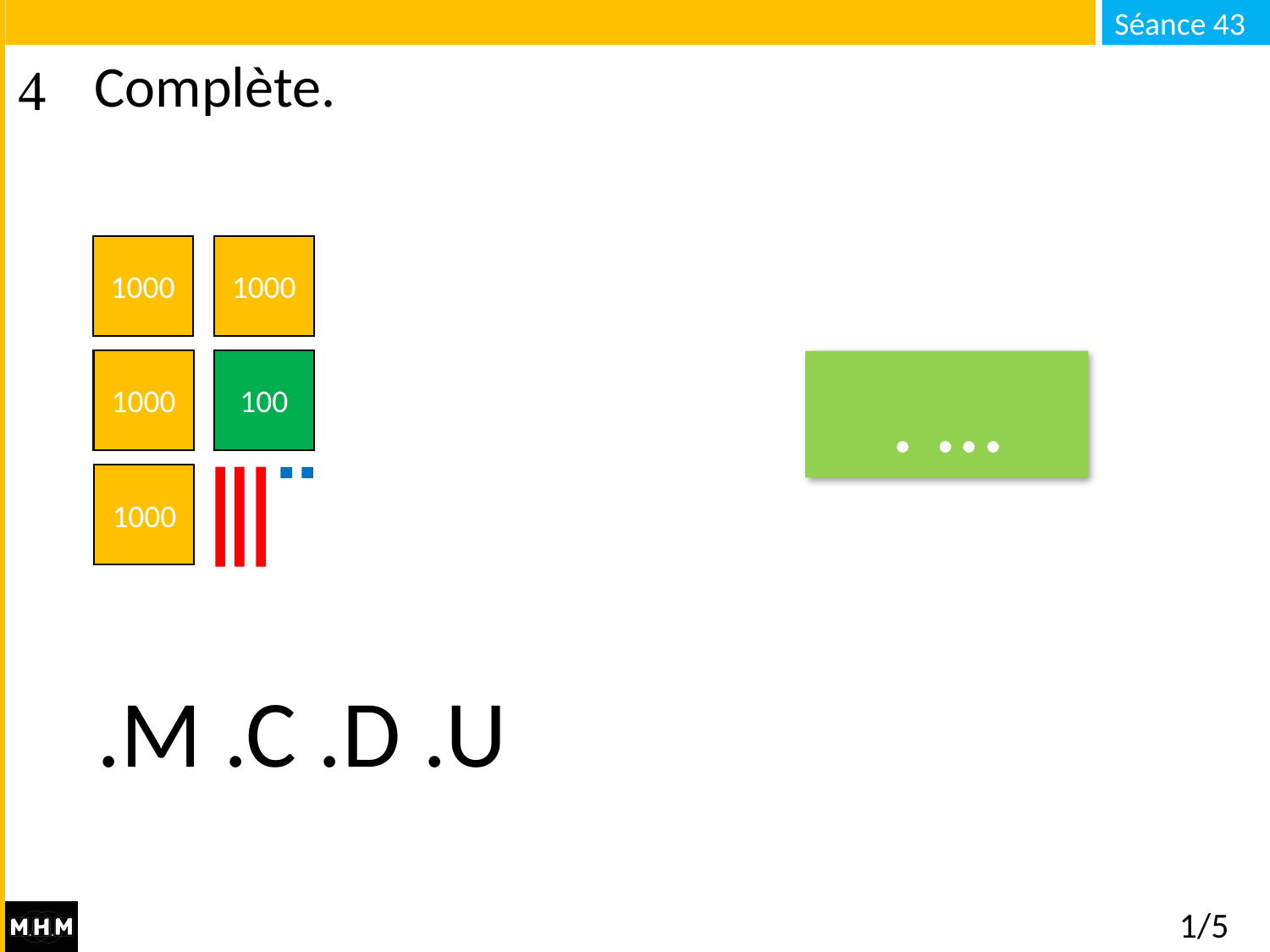

# Complète.
1000
1000
1000
100
. …
1000

.M .C .D .U
1/5